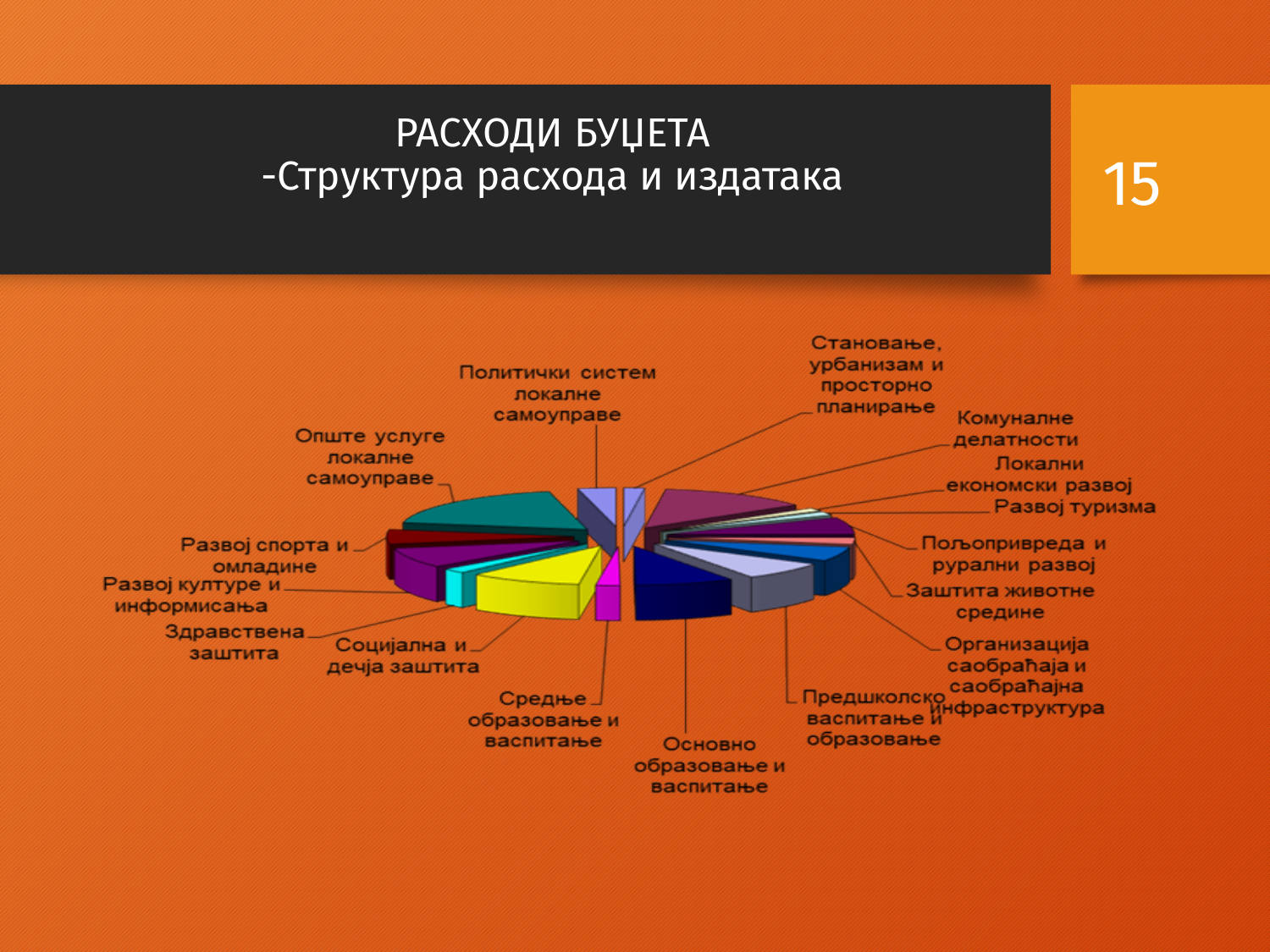

# РАСХОДИ БУЏЕТА -Структура расхода и издатака
15

[unsupported chart]